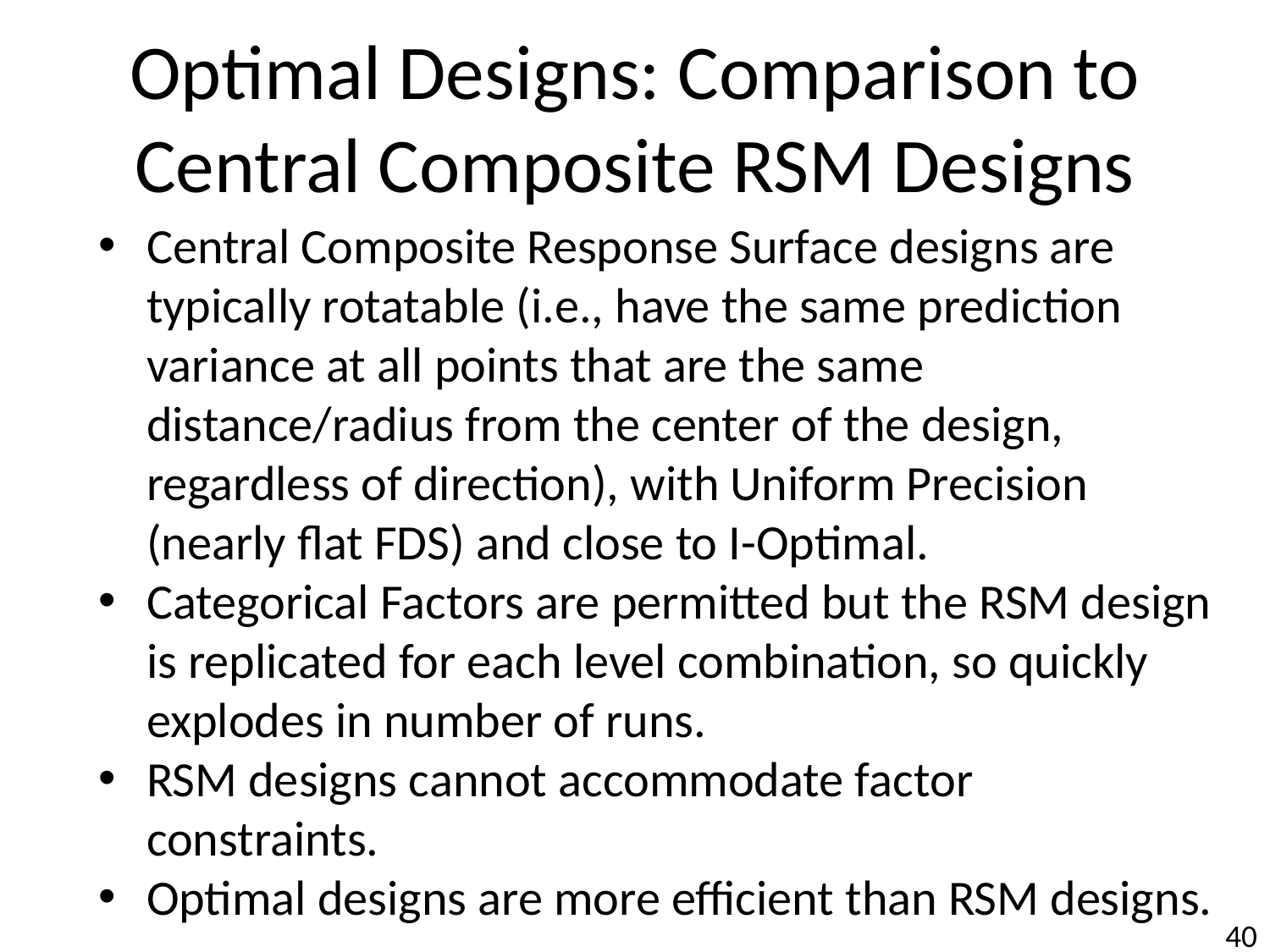

# Optimal Designs: Comparison to Central Composite RSM Designs
Central Composite Response Surface designs are typically rotatable (i.e., have the same prediction variance at all points that are the same distance/radius from the center of the design, regardless of direction), with Uniform Precision (nearly flat FDS) and close to I-Optimal.
Categorical Factors are permitted but the RSM design is replicated for each level combination, so quickly explodes in number of runs.
RSM designs cannot accommodate factor constraints.
Optimal designs are more efficient than RSM designs.